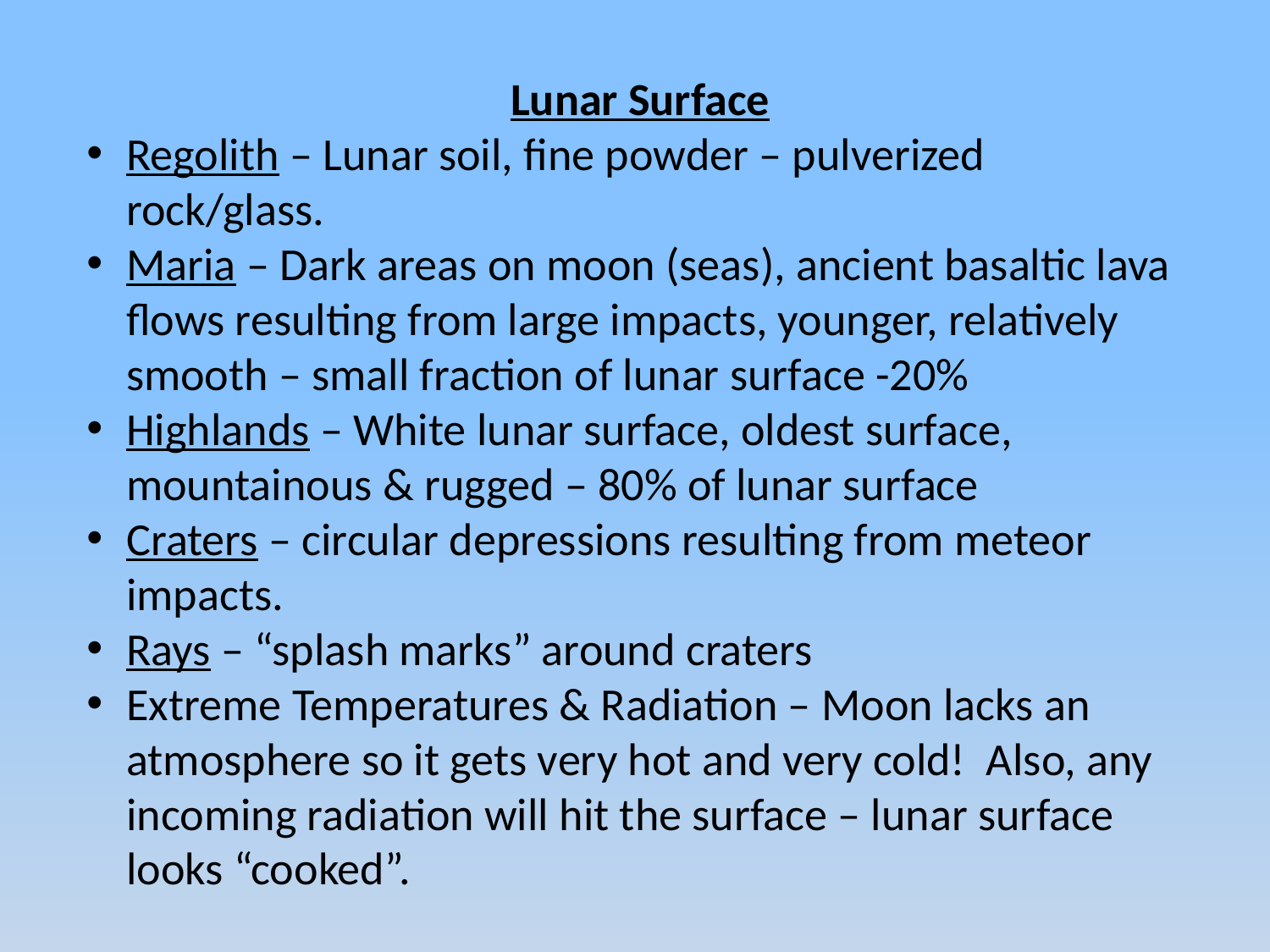

Lunar Surface
Regolith – Lunar soil, fine powder – pulverized rock/glass.
Maria – Dark areas on moon (seas), ancient basaltic lava flows resulting from large impacts, younger, relatively smooth – small fraction of lunar surface -20%
Highlands – White lunar surface, oldest surface, mountainous & rugged – 80% of lunar surface
Craters – circular depressions resulting from meteor impacts.
Rays – “splash marks” around craters
Extreme Temperatures & Radiation – Moon lacks an atmosphere so it gets very hot and very cold!  Also, any incoming radiation will hit the surface – lunar surface looks “cooked”.